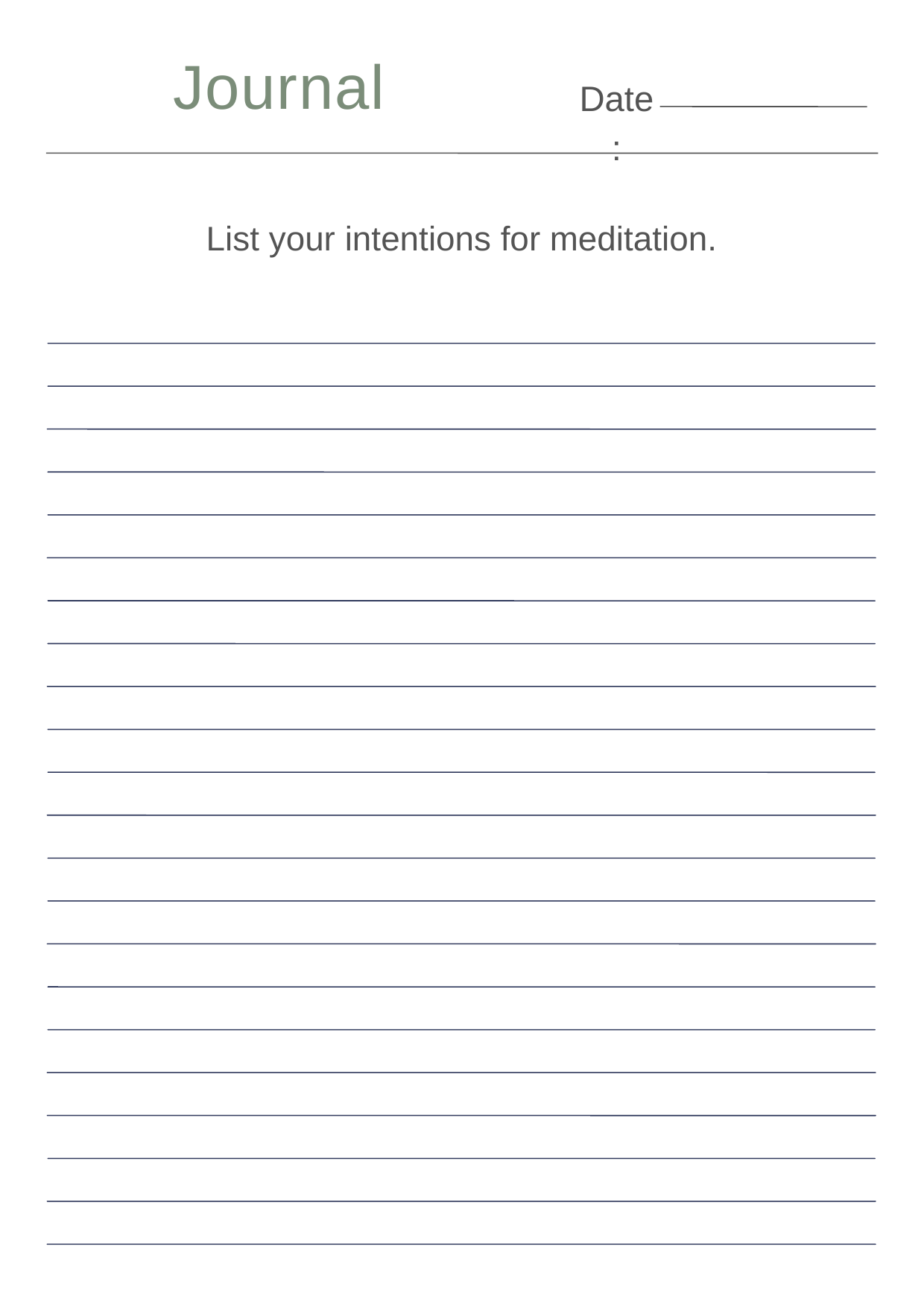

Journal
Date:

List your intentions for meditation.